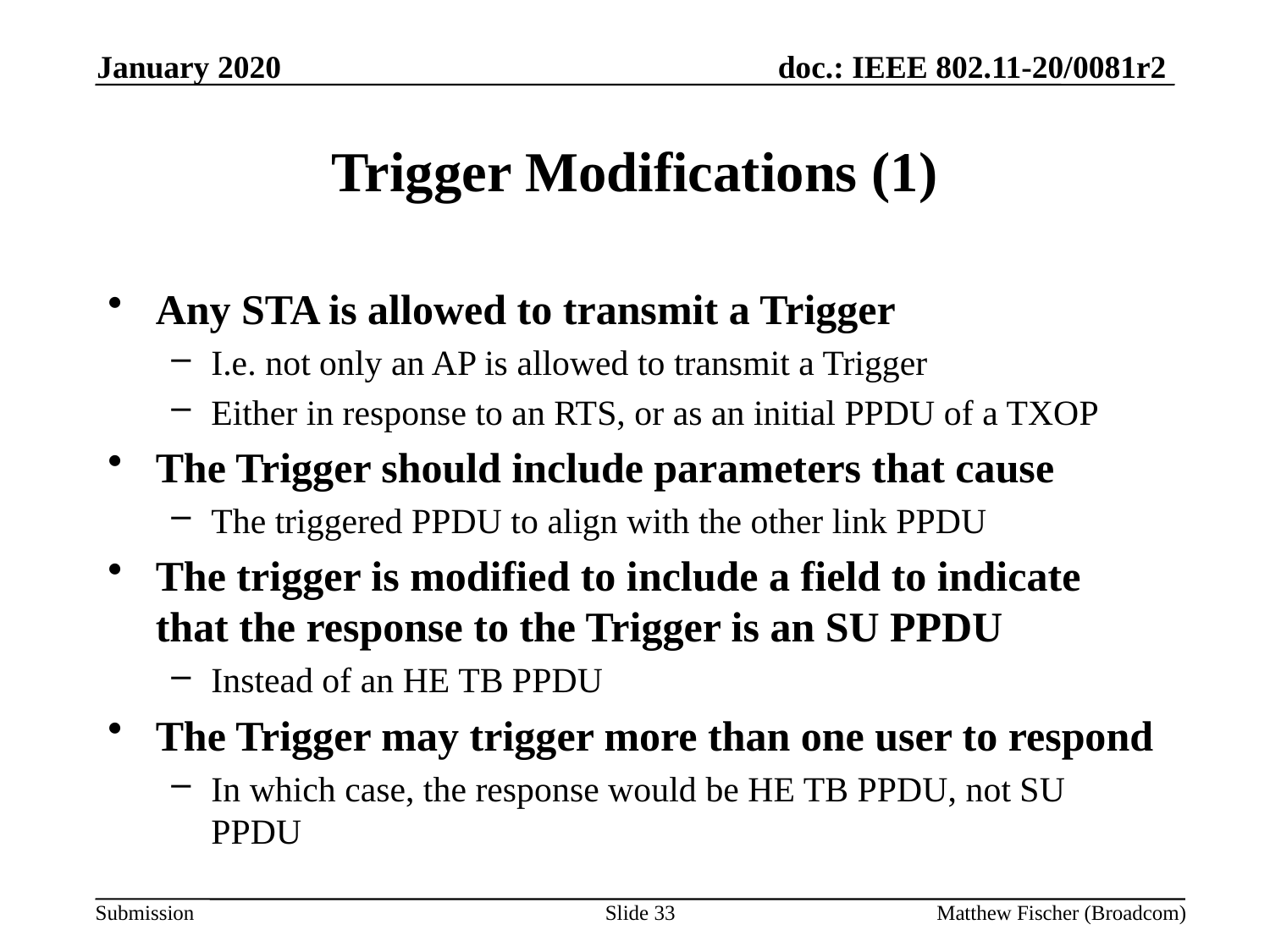

January 2020
# Trigger Modifications (1)
Any STA is allowed to transmit a Trigger
I.e. not only an AP is allowed to transmit a Trigger
Either in response to an RTS, or as an initial PPDU of a TXOP
The Trigger should include parameters that cause
The triggered PPDU to align with the other link PPDU
The trigger is modified to include a field to indicate that the response to the Trigger is an SU PPDU
Instead of an HE TB PPDU
The Trigger may trigger more than one user to respond
In which case, the response would be HE TB PPDU, not SU PPDU
Slide 33
Matthew Fischer (Broadcom)